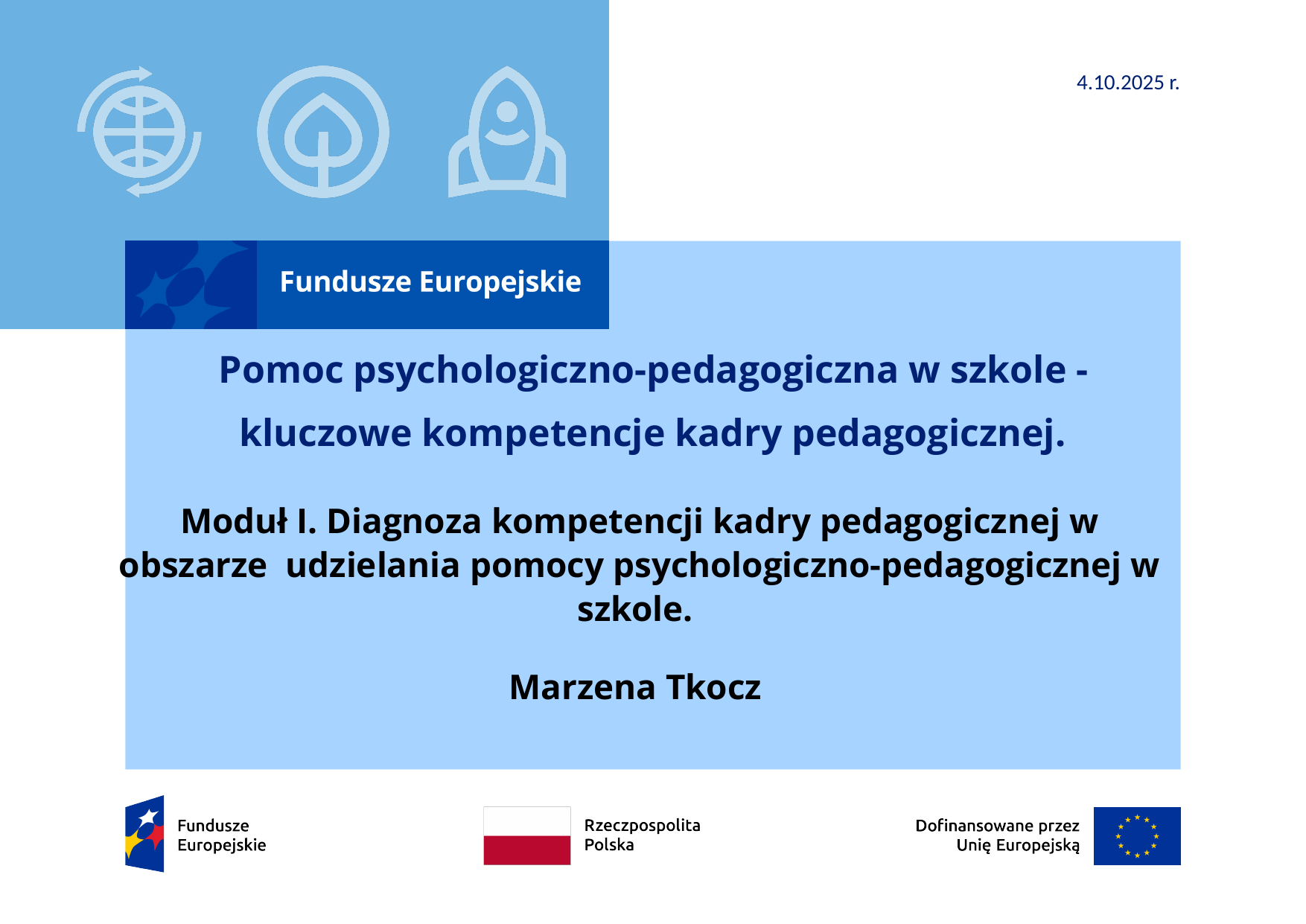

4.10.2025 r.
# Pomoc psychologiczno-pedagogiczna w szkole -  kluczowe kompetencje kadry pedagogicznej.
Moduł I. Diagnoza kompetencji kadry pedagogicznej w obszarze  udzielania pomocy psychologiczno-pedagogicznej w szkole.
Marzena Tkocz